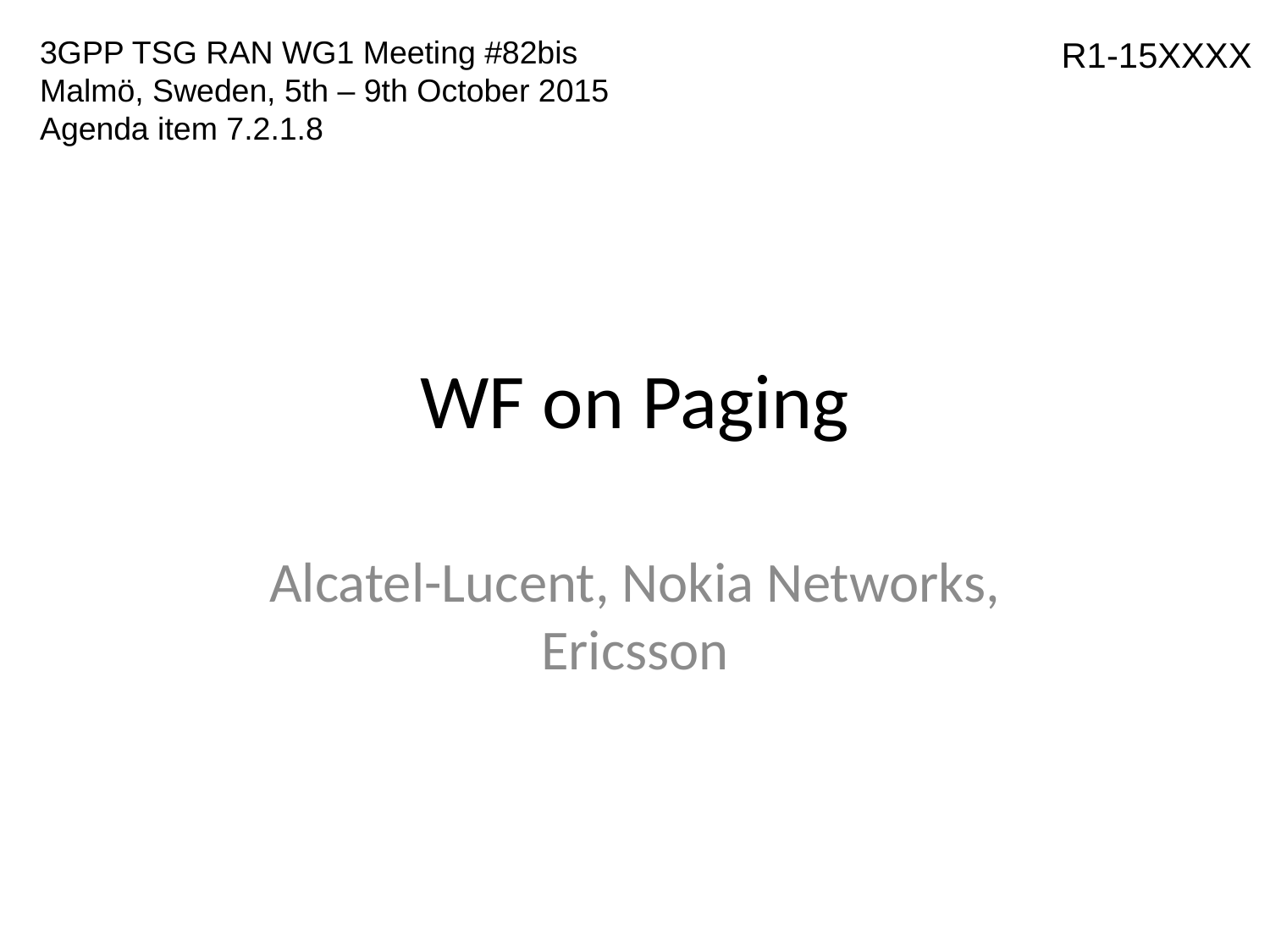

3GPP TSG RAN WG1 Meeting #82bis
Malmö, Sweden, 5th – 9th October 2015
Agenda item 7.2.1.8
R1-15XXXX
# WF on Paging
Alcatel-Lucent, Nokia Networks, Ericsson